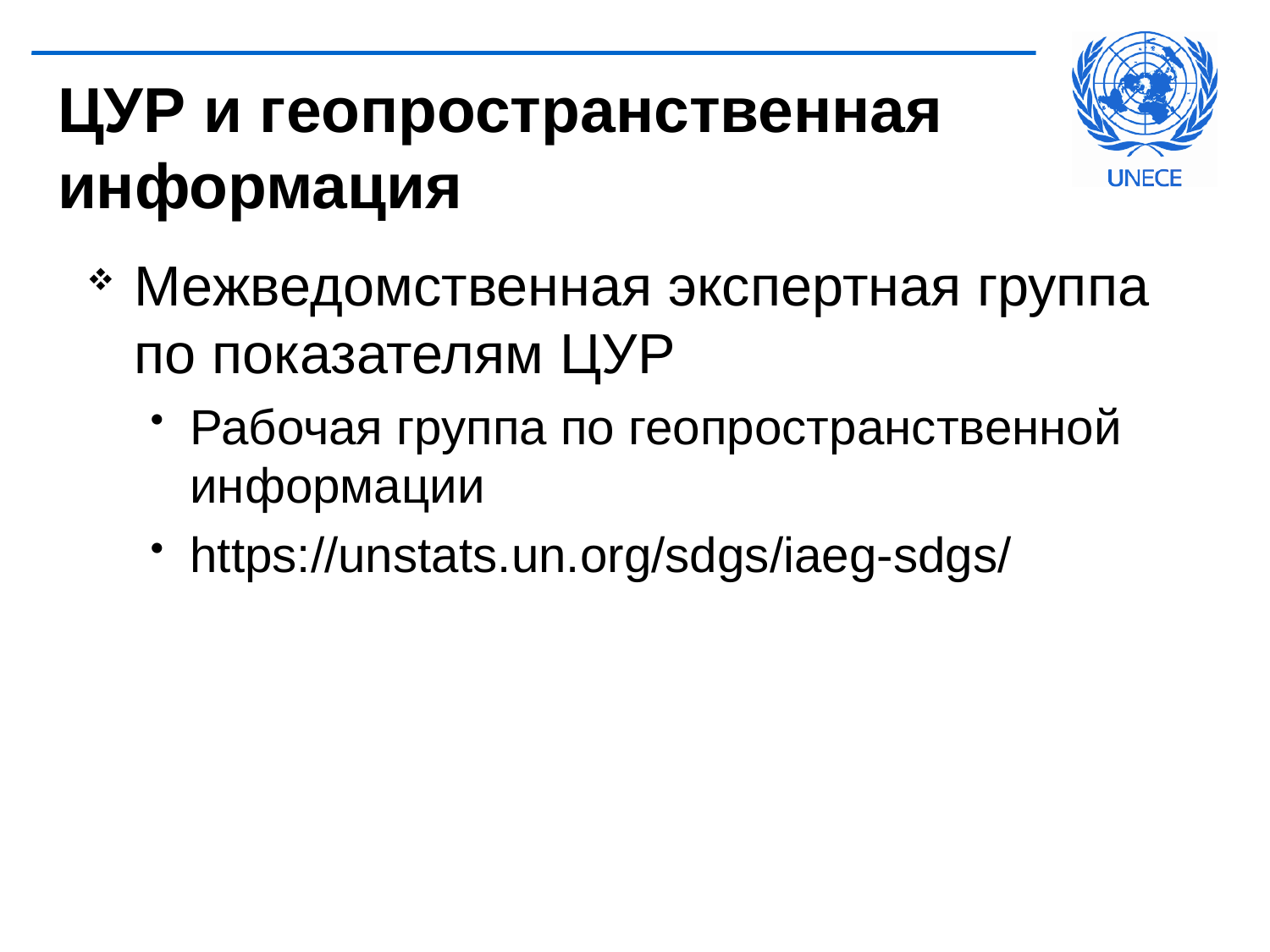

# ЦУР и геопространственная информация
Межведомственная экспертная группа по показателям ЦУР
Рабочая группа по геопространственной информации
https://unstats.un.org/sdgs/iaeg-sdgs/